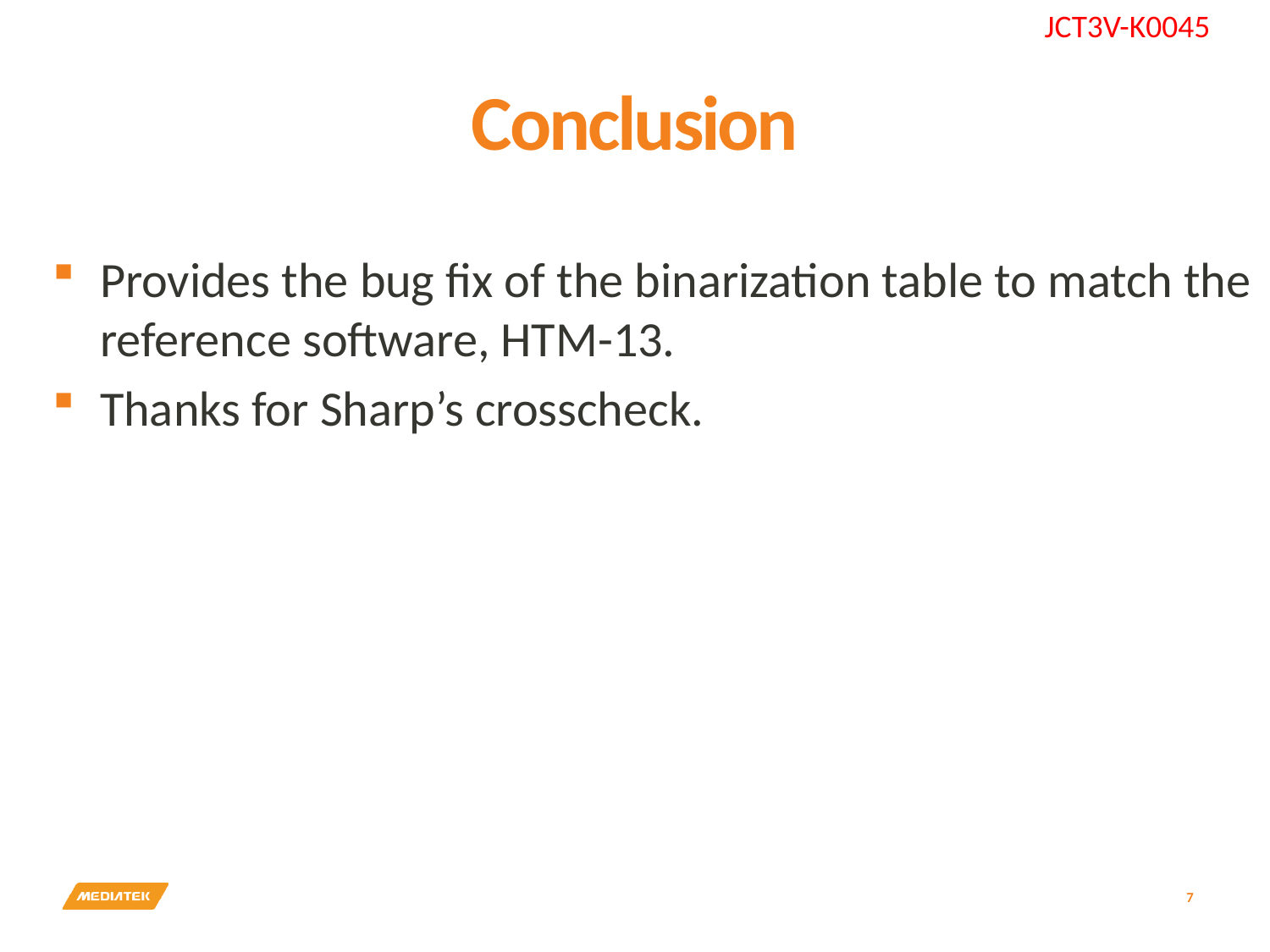

# Conclusion
Provides the bug fix of the binarization table to match the reference software, HTM-13.
Thanks for Sharp’s crosscheck.

7